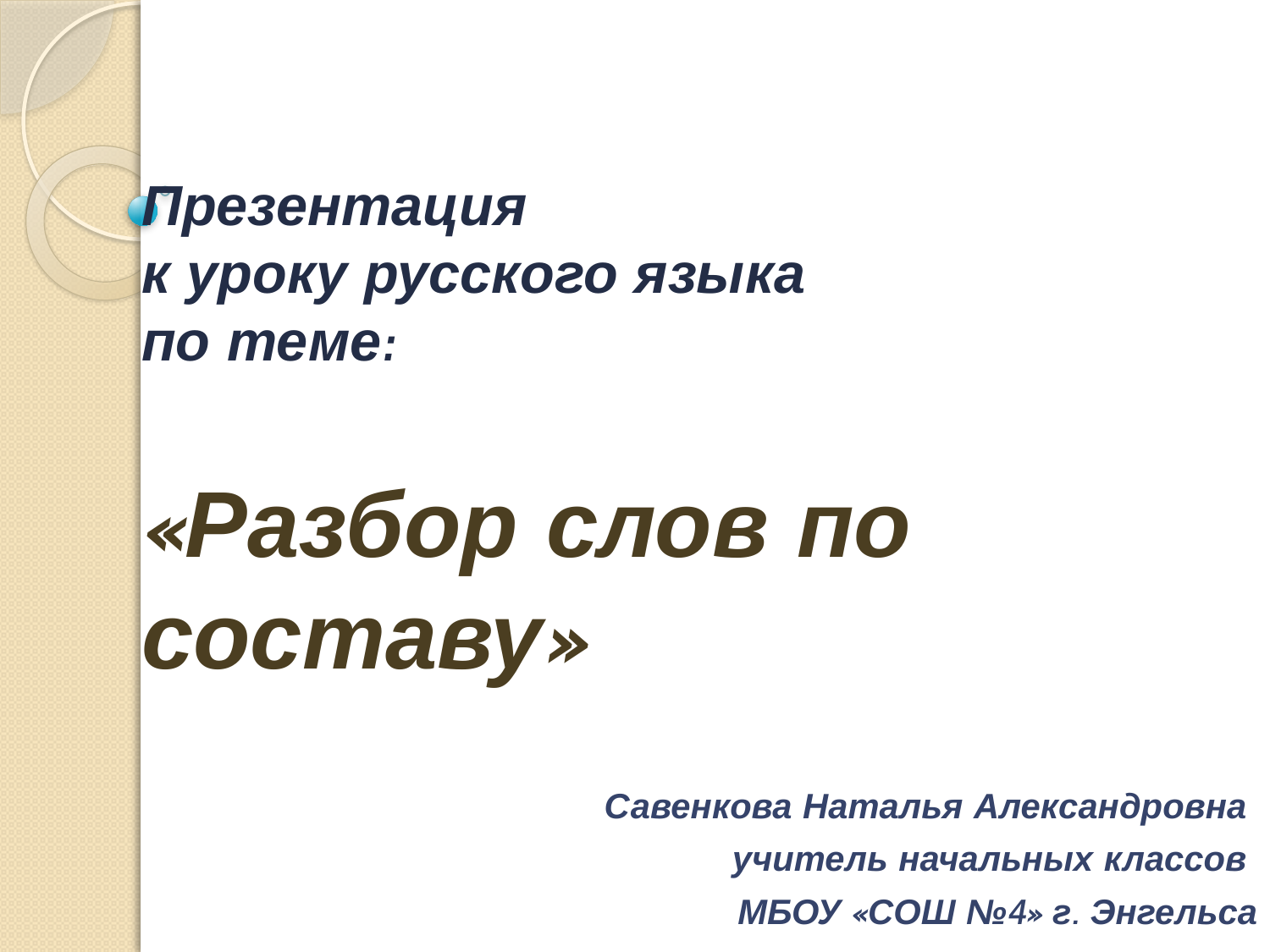

# Презентация к уроку русского языка по теме: «Разбор слов по составу»
Савенкова Наталья Александровна
учитель начальных классов
МБОУ «СОШ №4» г. Энгельса